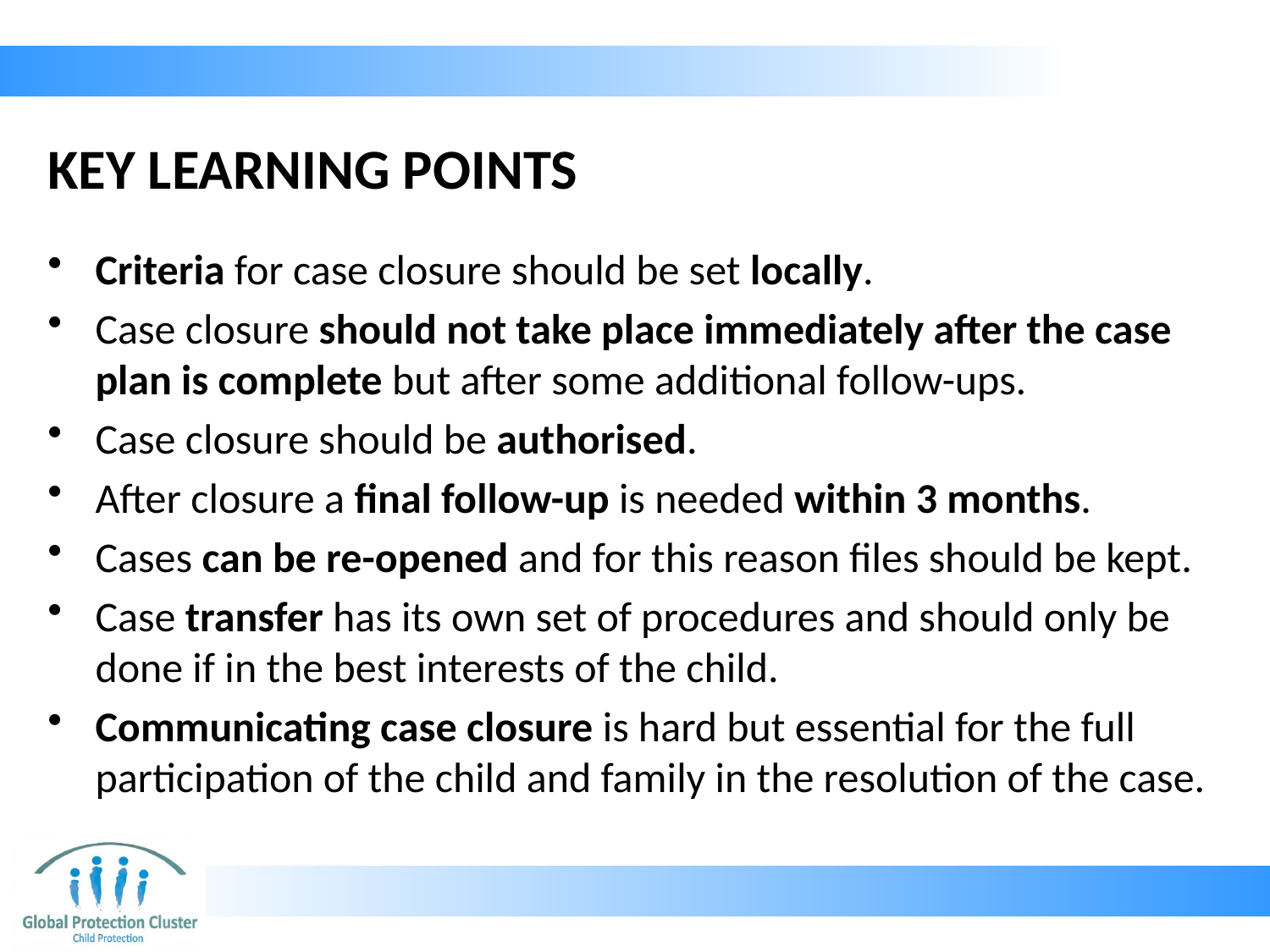

# KEY LEARNING POINTS
Criteria for case closure should be set locally.
Case closure should not take place immediately after the case plan is complete but after some additional follow-ups.
Case closure should be authorised.
After closure a final follow-up is needed within 3 months.
Cases can be re-opened and for this reason files should be kept.
Case transfer has its own set of procedures and should only be done if in the best interests of the child.
Communicating case closure is hard but essential for the full participation of the child and family in the resolution of the case.